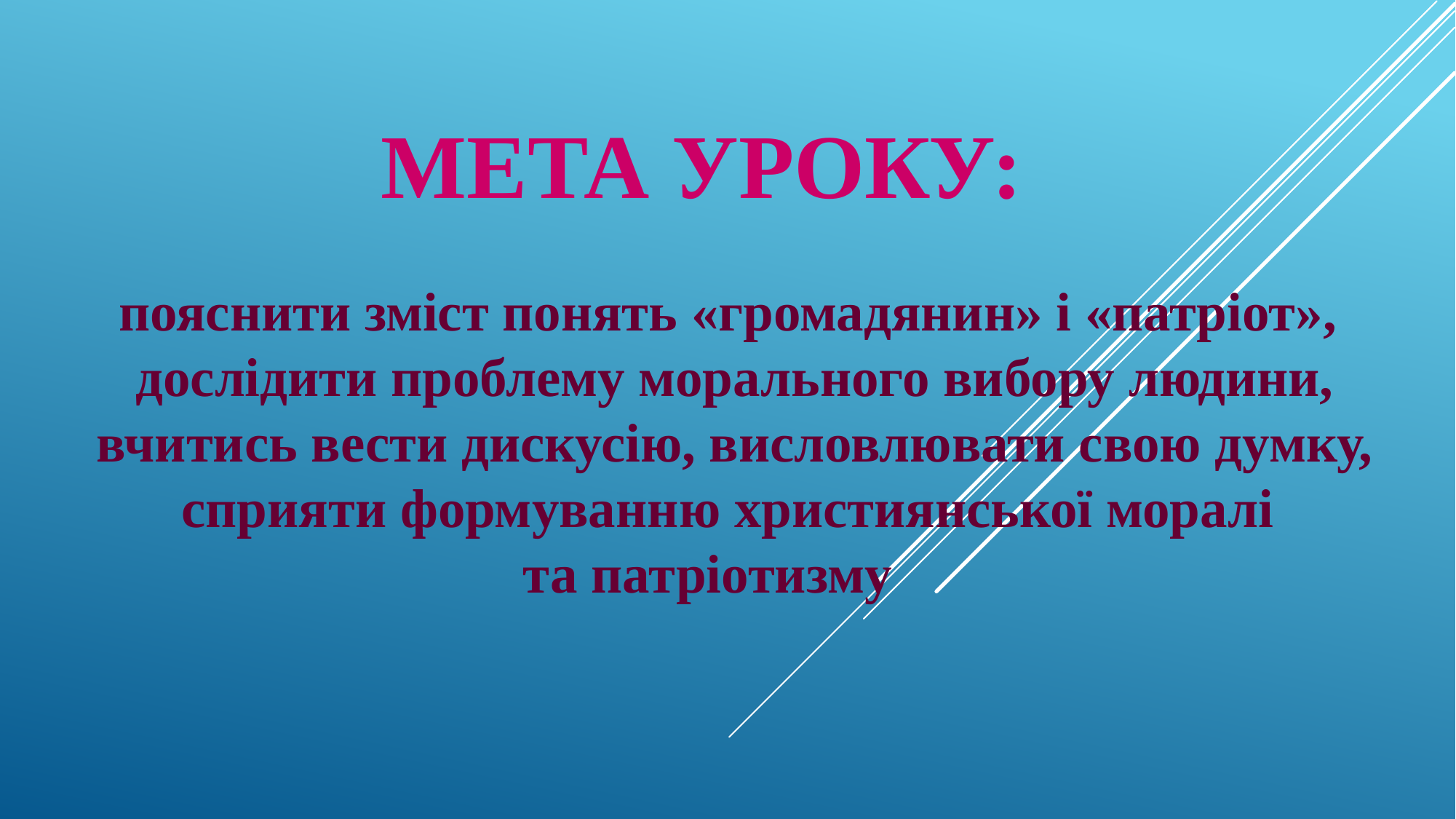

МЕта уроку:
пояснити зміст понять «громадянин» і «патріот»,
дослідити проблему морального вибору людини,
вчитись вести дискусію, висловлювати свою думку,
сприяти формуванню християнської моралі
та патріотизму